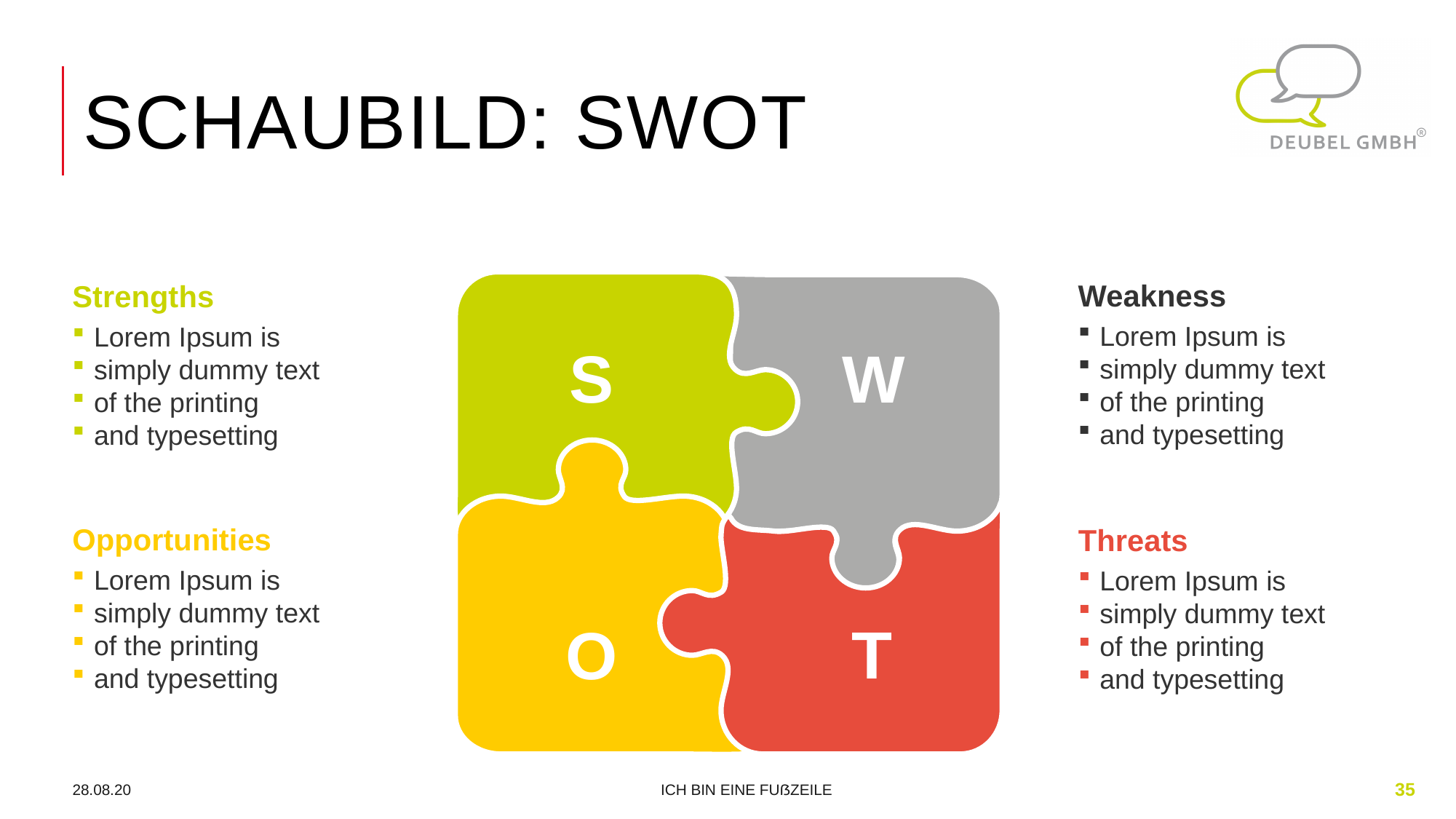

# Schaubild: SWOT
Weakness
Strengths

S
W
T
O
Lorem Ipsum is
simply dummy text
of the printing
and typesetting
Lorem Ipsum is
simply dummy text
of the printing
and typesetting
Opportunities
Threats
Lorem Ipsum is
simply dummy text
of the printing
and typesetting
Lorem Ipsum is
simply dummy text
of the printing
and typesetting
28.08.20
Ich bin eine Fußzeile
35